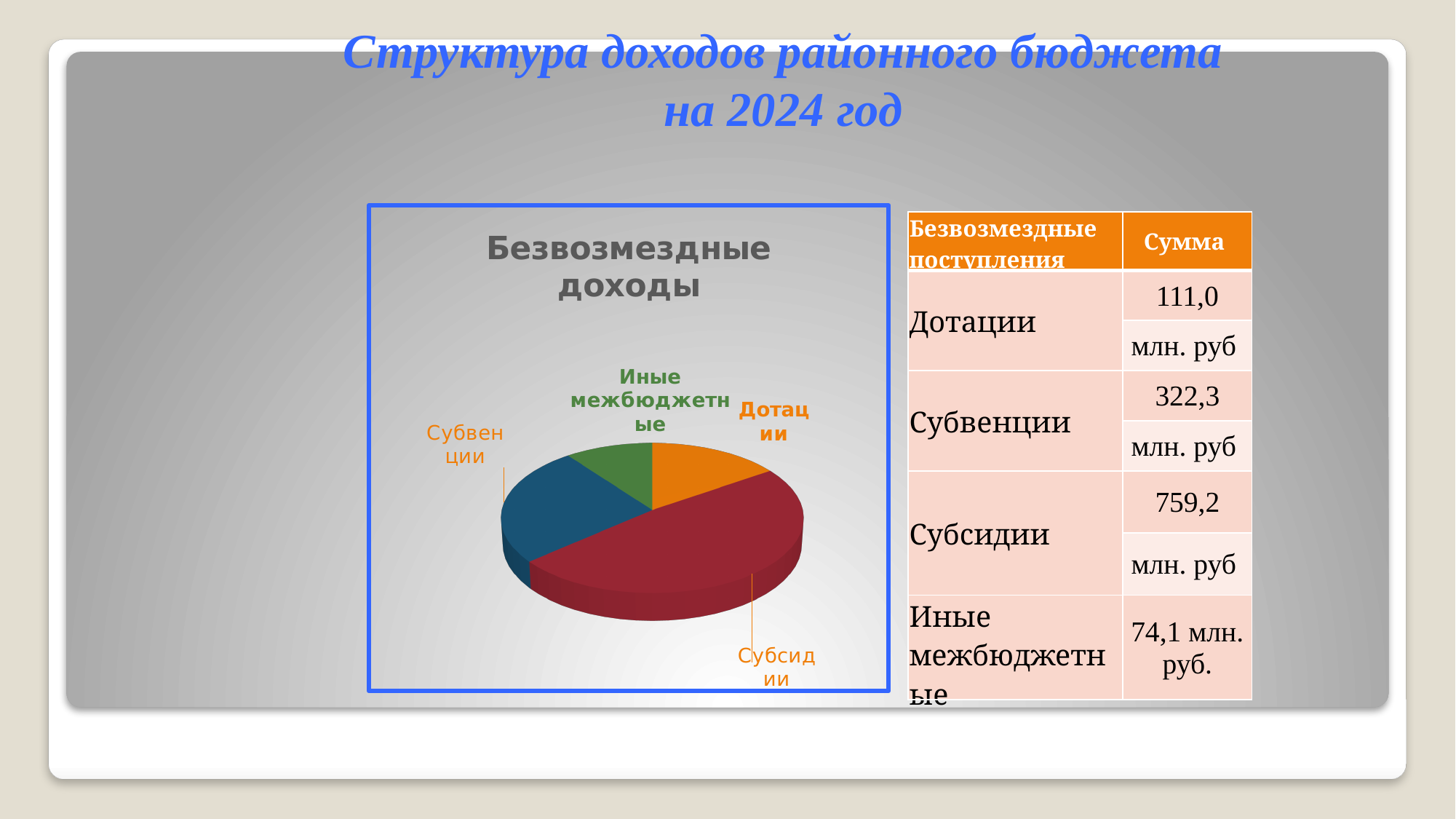

Структура доходов районного бюджета на 2024 год

[unsupported chart]

| Безвозмездные поступления | Сумма |
| --- | --- |
| Дотации | 111,0 |
|  | млн. руб |
| Субвенции | 322,3 |
|  | млн. руб |
| Субсидии | 759,2 |
|  | млн. руб |
| Иные межбюджетные | 74,1 млн. руб. |